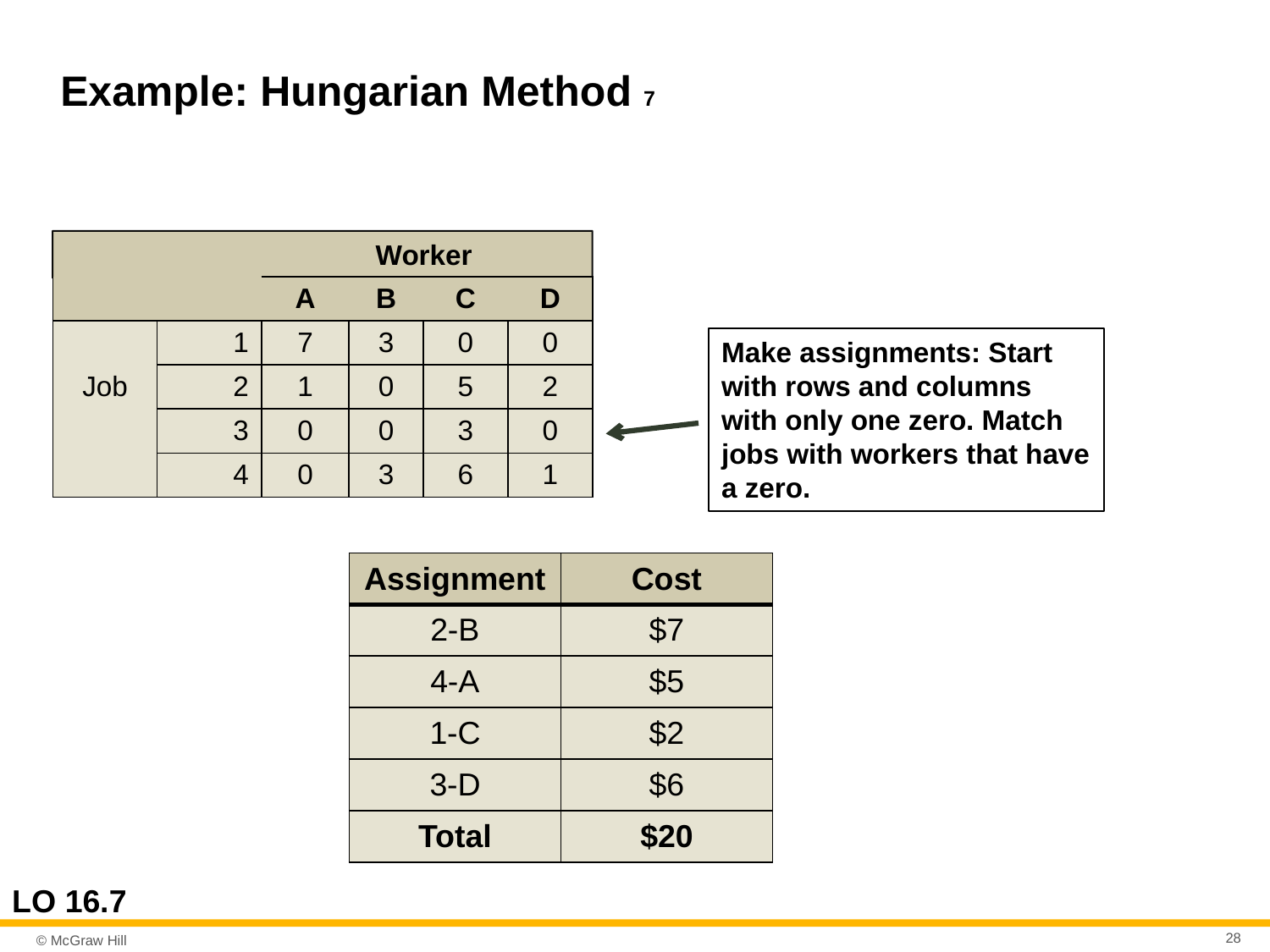

# Example: Hungarian Method 7
Worker
|  |  | A | B | C | D |
| --- | --- | --- | --- | --- | --- |
|  | 1 | 7 | 3 | 0 | 0 |
| Job | 2 | 1 | 0 | 5 | 2 |
|  | 3 | 0 | 0 | 3 | 0 |
|  | 4 | 0 | 3 | 6 | 1 |
Make assignments: Start with rows and columns with only one zero. Match jobs with workers that have a zero.
| Assignment | Cost |
| --- | --- |
| 2-B | $7 |
| 4-A | $5 |
| 1-C | $2 |
| 3-D | $6 |
| Total | $20 |
LO 16.7